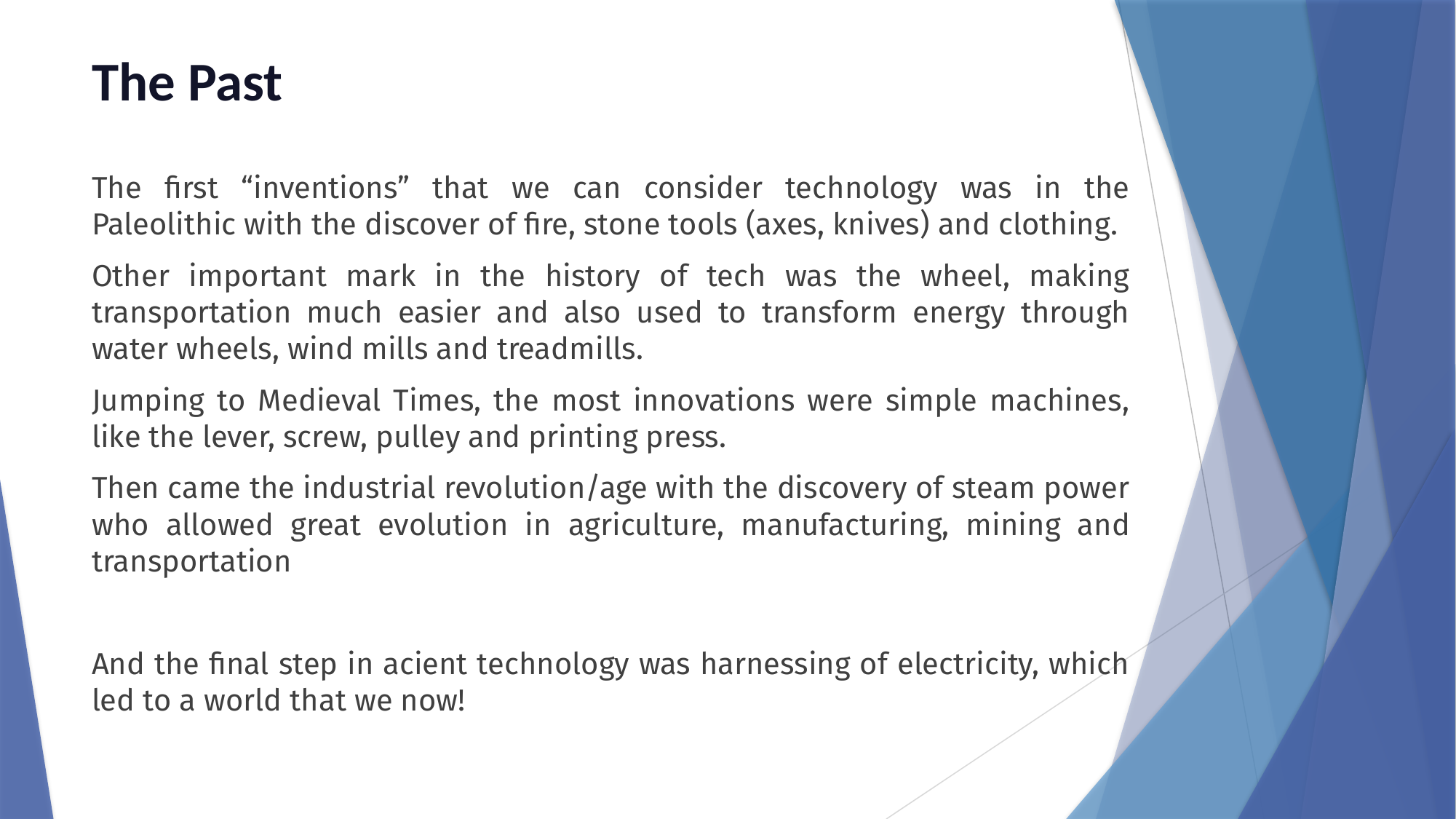

# The Past
The first “inventions” that we can consider technology was in the Paleolithic with the discover of fire, stone tools (axes, knives) and clothing.
Other important mark in the history of tech was the wheel, making transportation much easier and also used to transform energy through water wheels, wind mills and treadmills.
Jumping to Medieval Times, the most innovations were simple machines, like the lever, screw, pulley and printing press.
Then came the industrial revolution/age with the discovery of steam power who allowed great evolution in agriculture, manufacturing, mining and transportation

And the final step in acient technology was harnessing of electricity, which led to a world that we now!